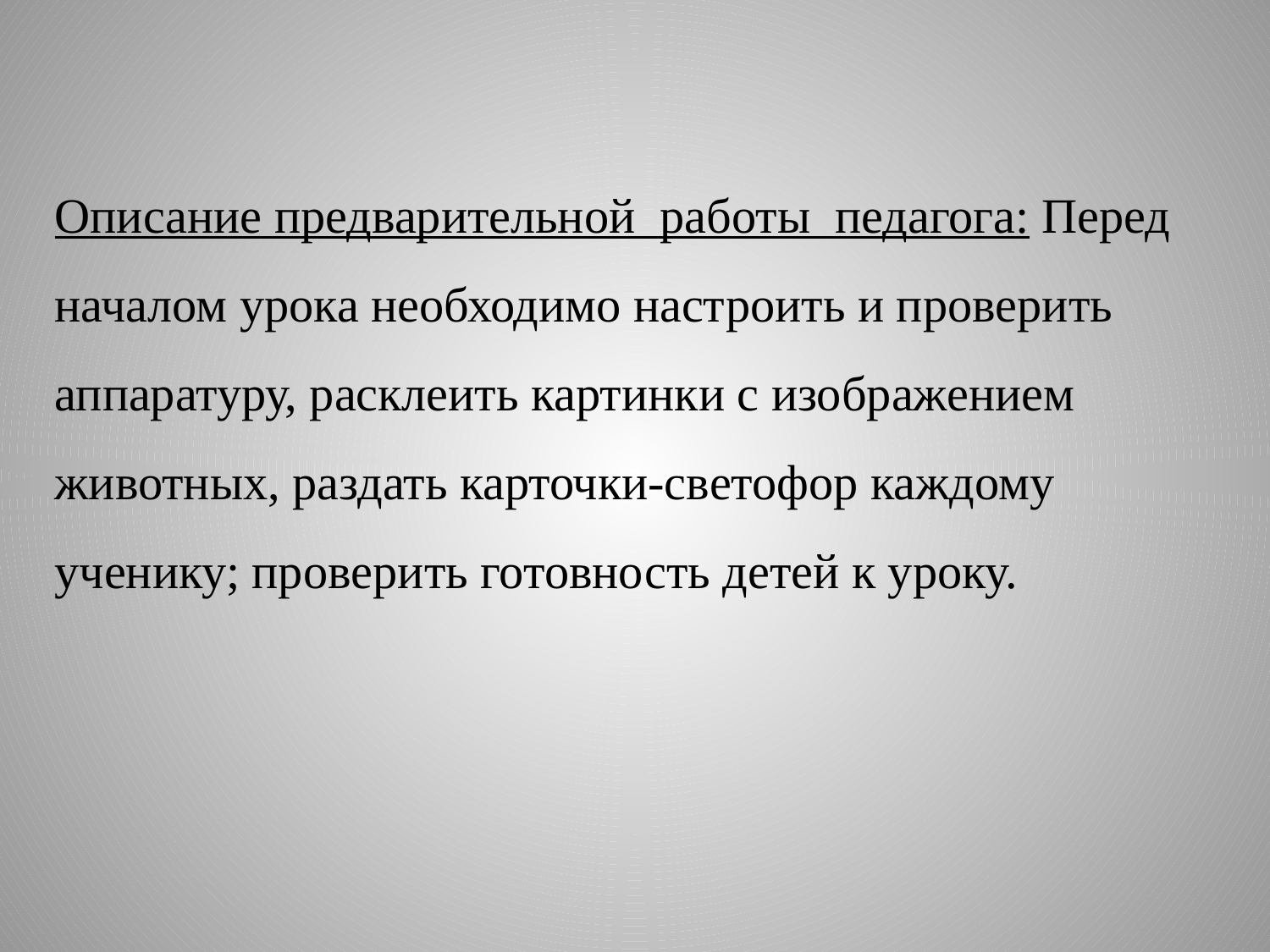

Описание предварительной  работы  педагога: Перед началом урока необходимо настроить и проверить аппаратуру, расклеить картинки с изображением животных, раздать карточки-светофор каждому ученику; проверить готовность детей к уроку.